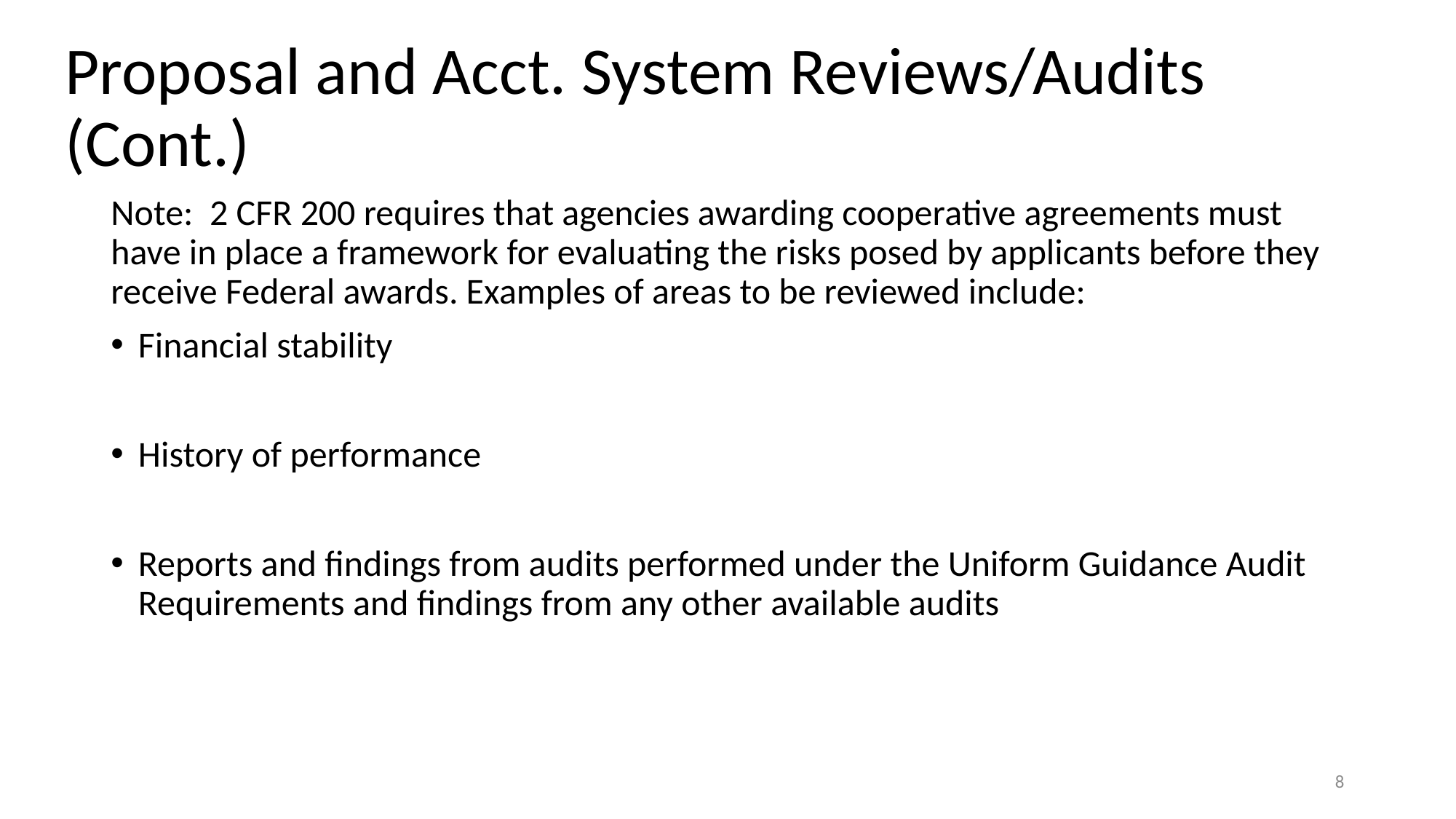

# Proposal and Acct. System Reviews/Audits (Cont.)
Note:  2 CFR 200 requires that agencies awarding cooperative agreements must have in place a framework for evaluating the risks posed by applicants before they receive Federal awards. Examples of areas to be reviewed include:
Financial stability

History of performance

Reports and findings from audits performed under the Uniform Guidance Audit Requirements and findings from any other available audits

8